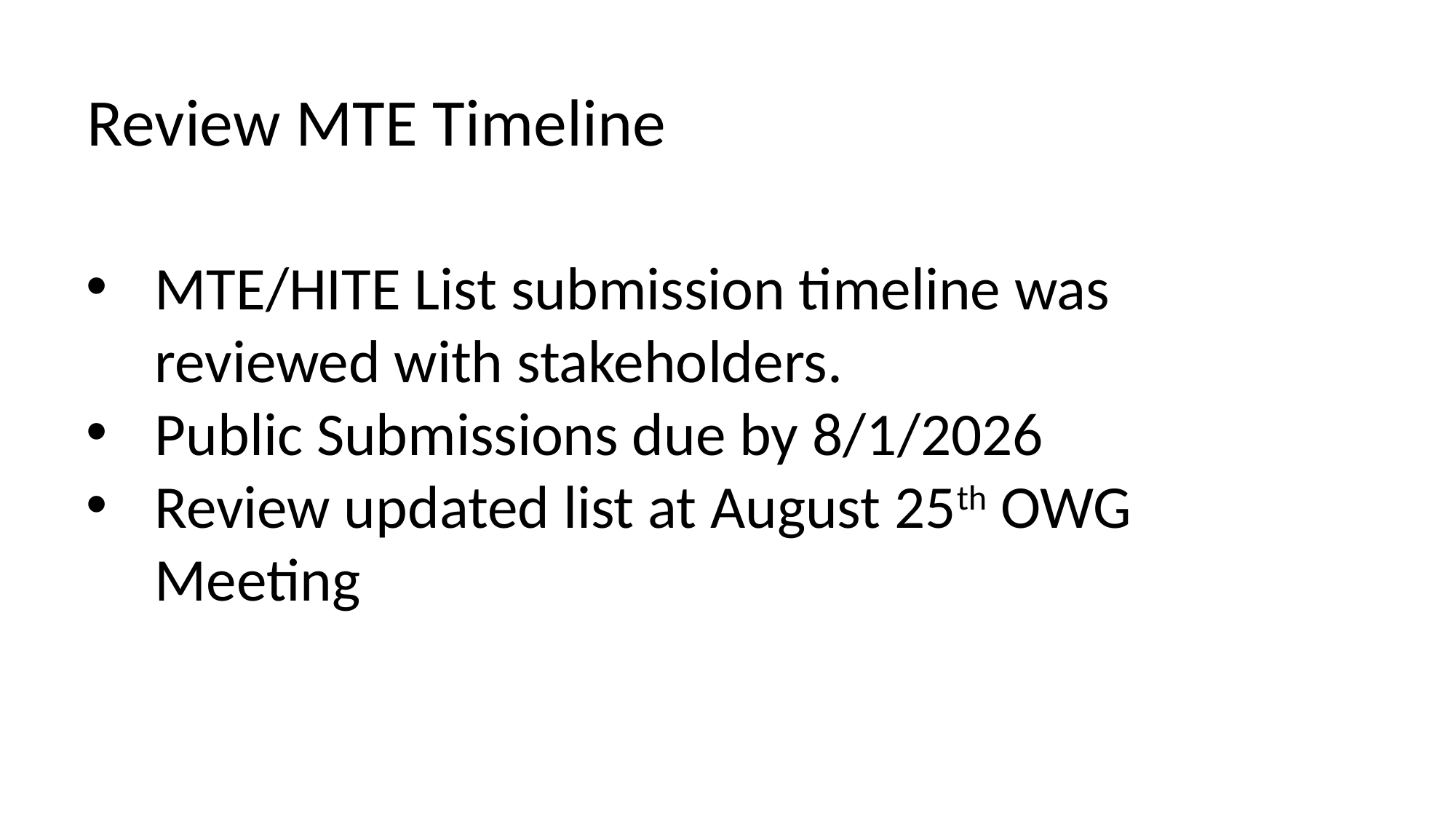

# Review MTE Timeline

MTE/HITE List submission timeline was reviewed with stakeholders.
Public Submissions due by 8/1/2026
Review updated list at August 25th OWG Meeting